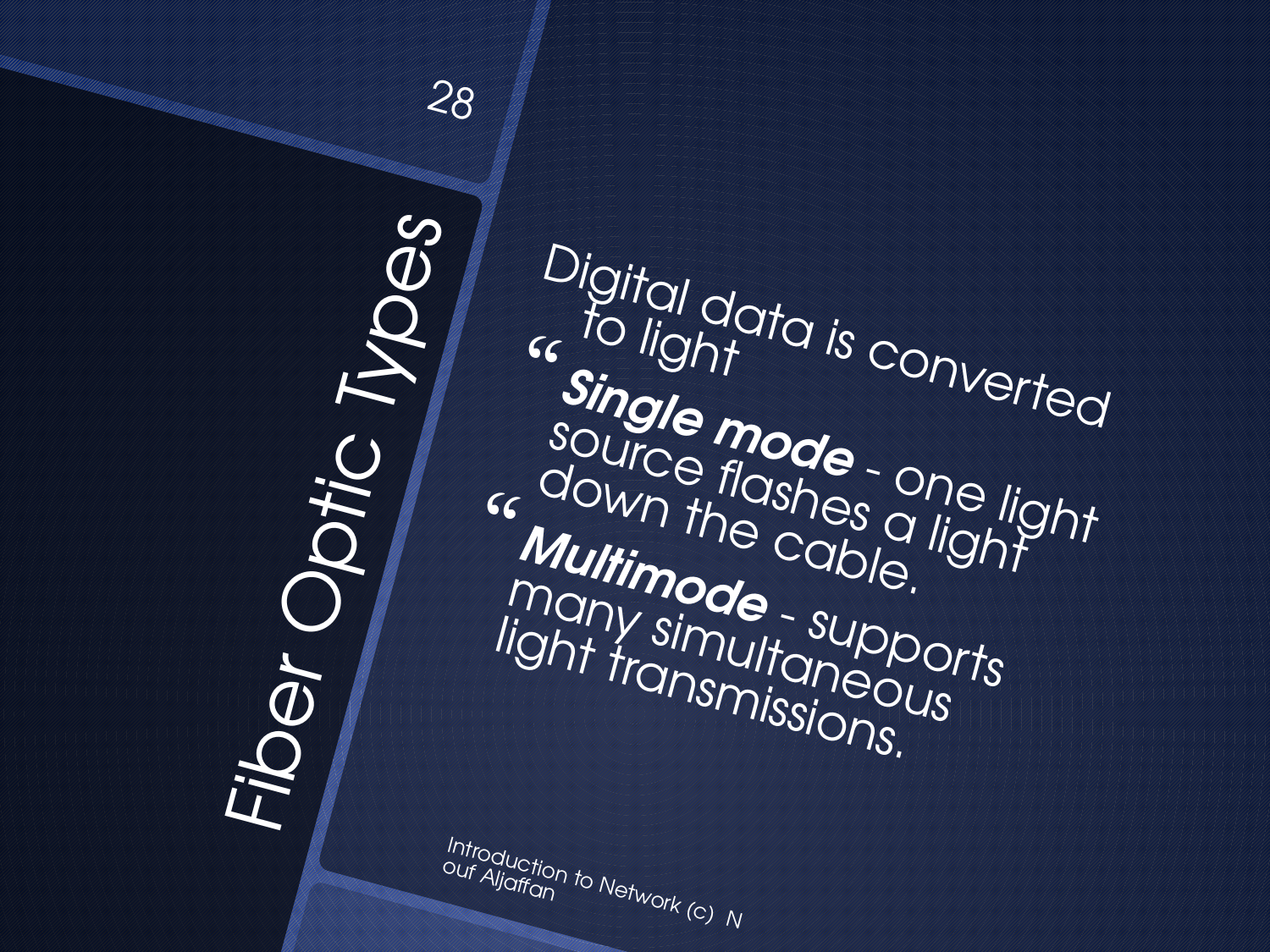

28

Digital data is converted to light
Single mode - one light source flashes a light down the cable.
Multimode - supports many simultaneous light transmissions.
# Fiber Optic Types
Introduction to Network (c)  Nouf Aljaffan